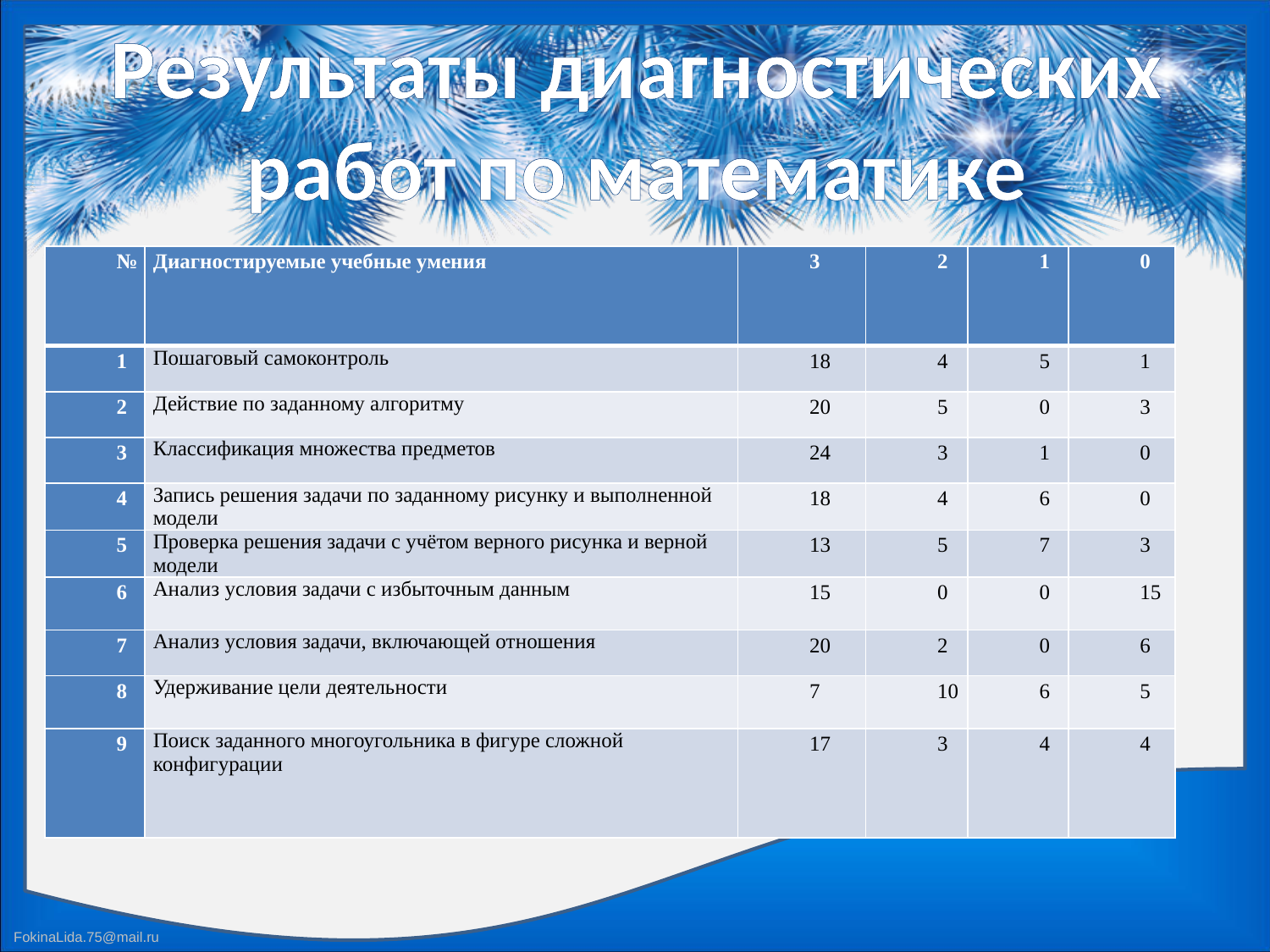

# Результаты диагностических работ по математике
| № | Диагностируемые учебные умения | 3 | 2 | 1 | 0 |
| --- | --- | --- | --- | --- | --- |
| 1 | Пошаговый самоконтроль | 18 | 4 | 5 | 1 |
| 2 | Действие по заданному алгоритму | 20 | 5 | 0 | 3 |
| 3 | Классификация множества предметов | 24 | 3 | 1 | 0 |
| 4 | Запись решения задачи по заданному рисунку и выполненной модели | 18 | 4 | 6 | 0 |
| 5 | Проверка решения задачи с учётом верного рисунка и верной модели | 13 | 5 | 7 | 3 |
| 6 | Анализ условия задачи с избыточным данным | 15 | 0 | 0 | 15 |
| 7 | Анализ условия задачи, включающей отношения | 20 | 2 | 0 | 6 |
| 8 | Удерживание цели деятельности | 7 | 10 | 6 | 5 |
| 9 | Поиск заданного многоугольника в фигуре сложной конфигурации | 17 | 3 | 4 | 4 |